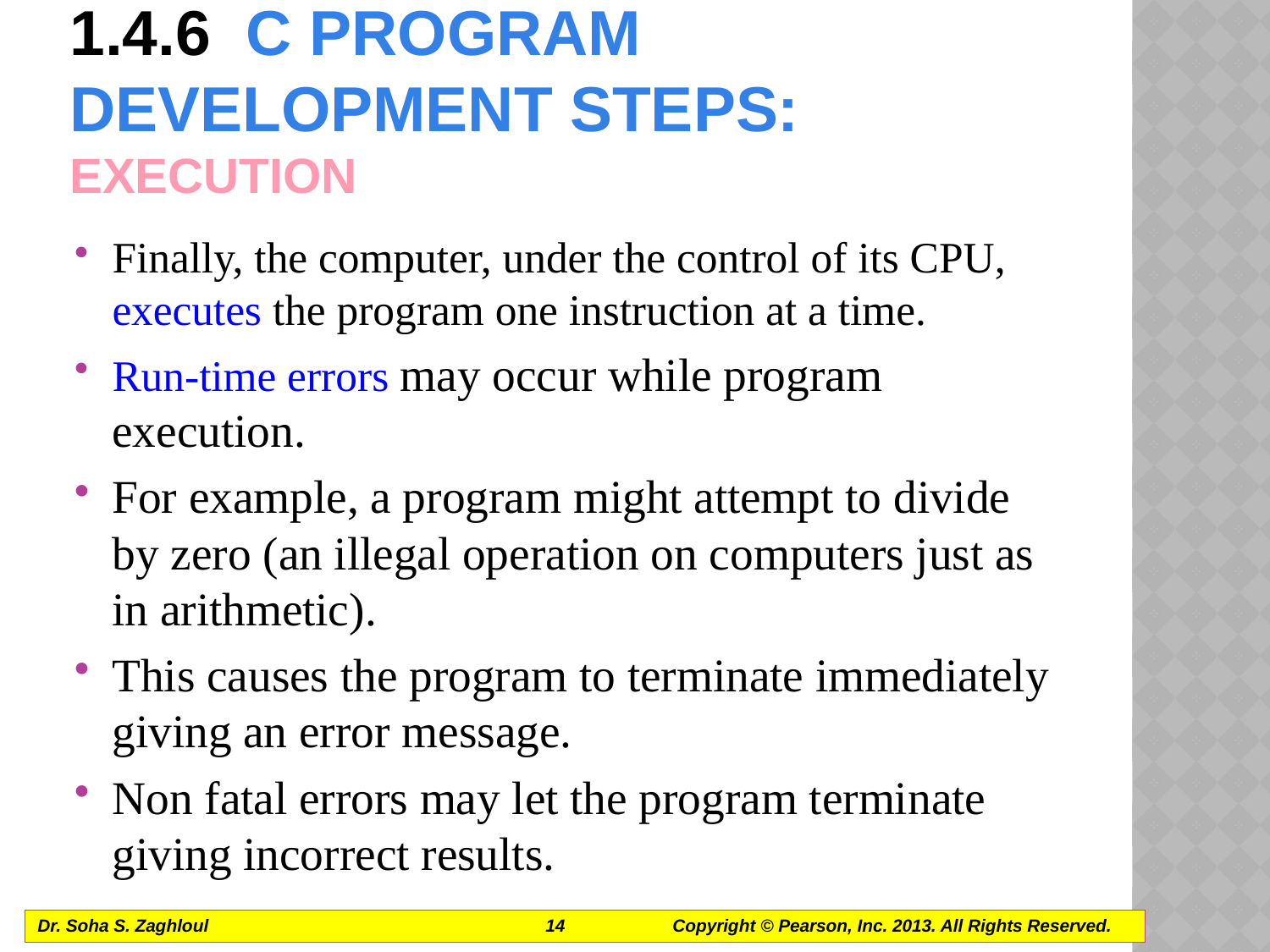

# 1.4.6  C program development steps: Execution
Finally, the computer, under the control of its CPU, executes the program one instruction at a time.
Run-time errors may occur while program execution.
For example, a program might attempt to divide by zero (an illegal operation on computers just as in arithmetic).
This causes the program to terminate immediately giving an error message.
Non fatal errors may let the program terminate giving incorrect results.

Dr. Soha S. Zaghloul			14	Copyright © Pearson, Inc. 2013. All Rights Reserved.
Copyright © Pearson, Inc. 2013. All Rights Reserved.